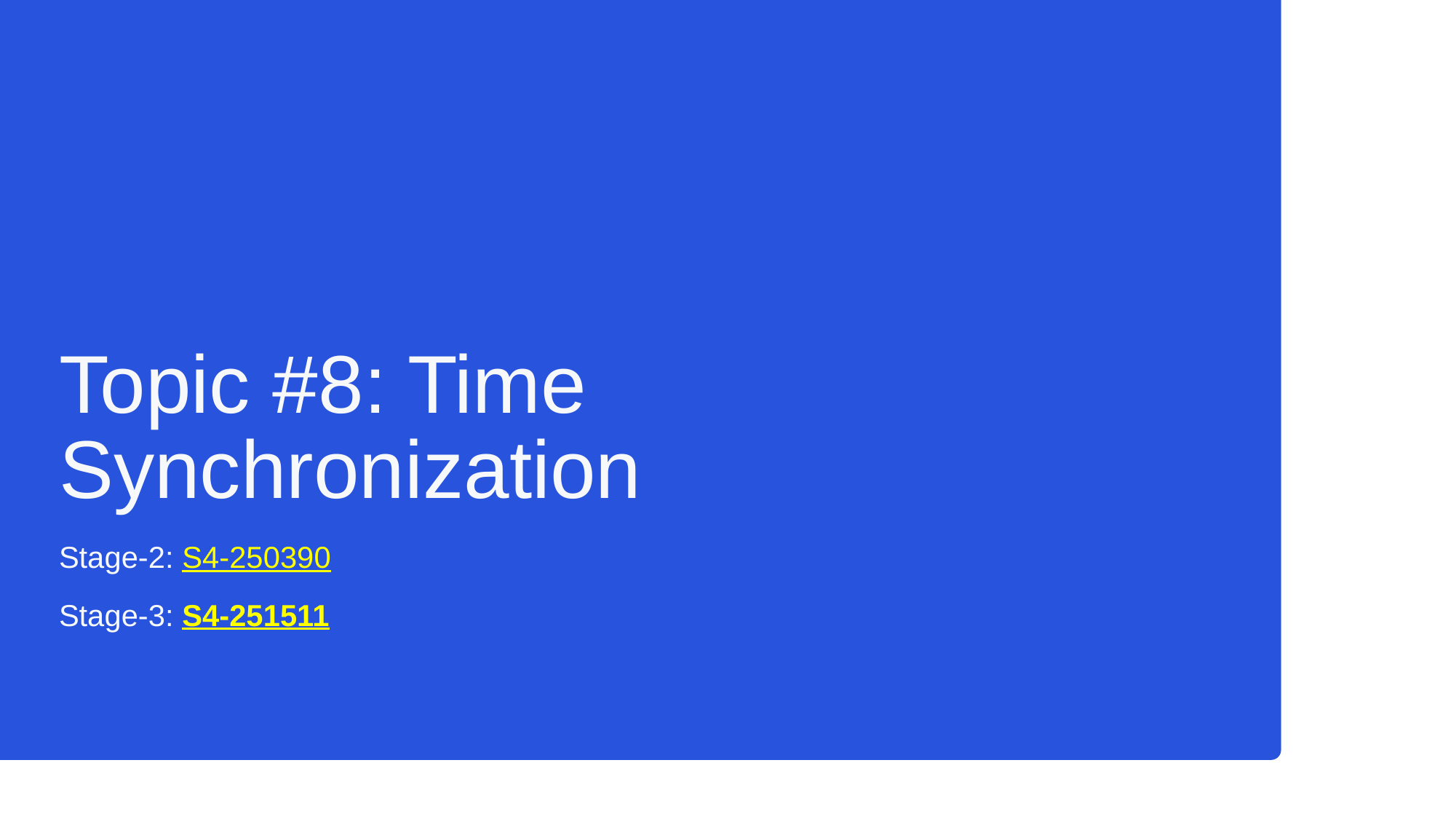

# Topic #8: Time Synchronization

Stage-2: S4-250390
Stage-3: S4-251511